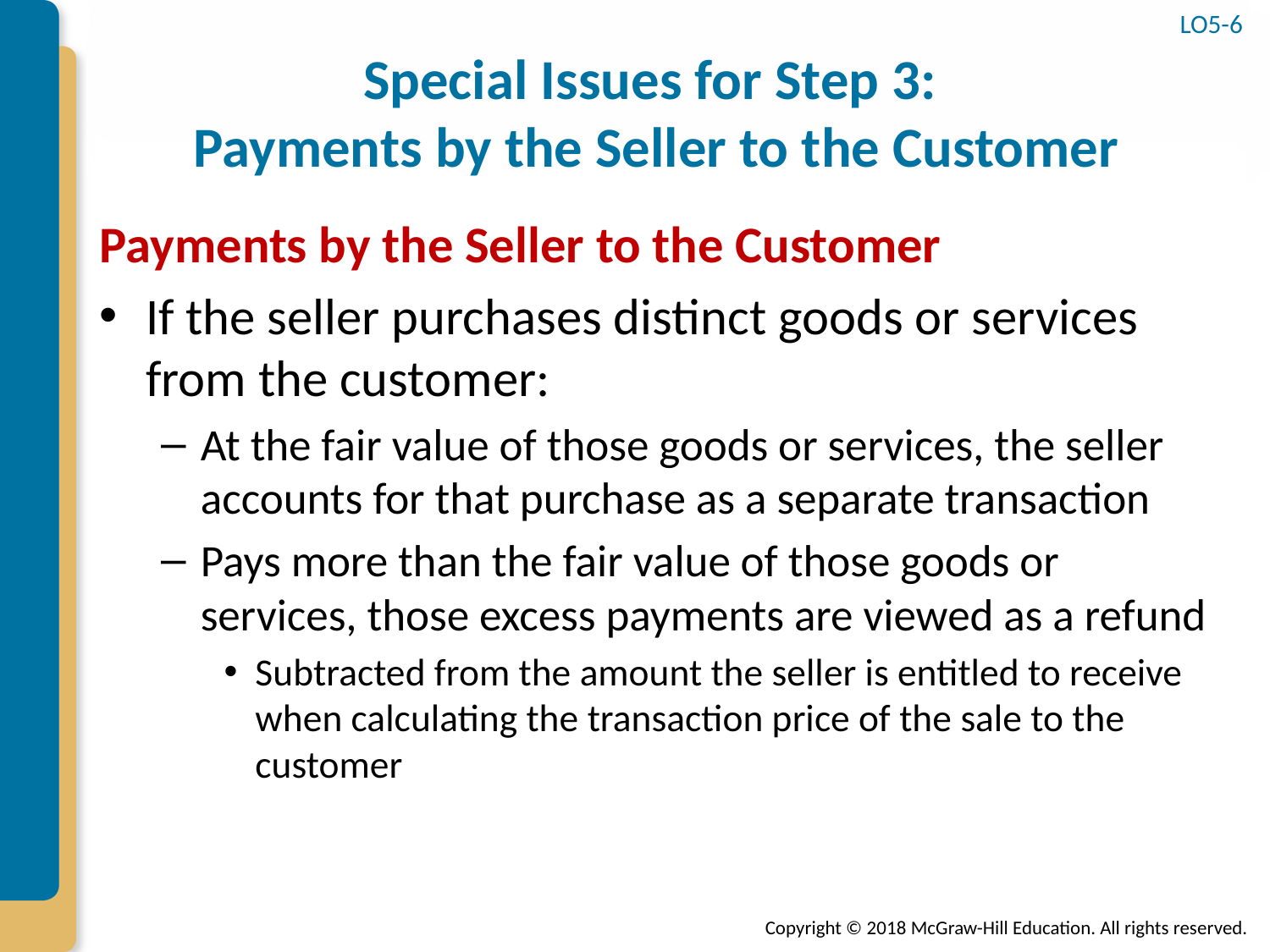

LO5-6
# Special Issues for Step 3: Payments by the Seller to the Customer
Payments by the Seller to the Customer
If the seller purchases distinct goods or services from the customer:
At the fair value of those goods or services, the seller accounts for that purchase as a separate transaction
Pays more than the fair value of those goods or services, those excess payments are viewed as a refund
Subtracted from the amount the seller is entitled to receive when calculating the transaction price of the sale to the customer